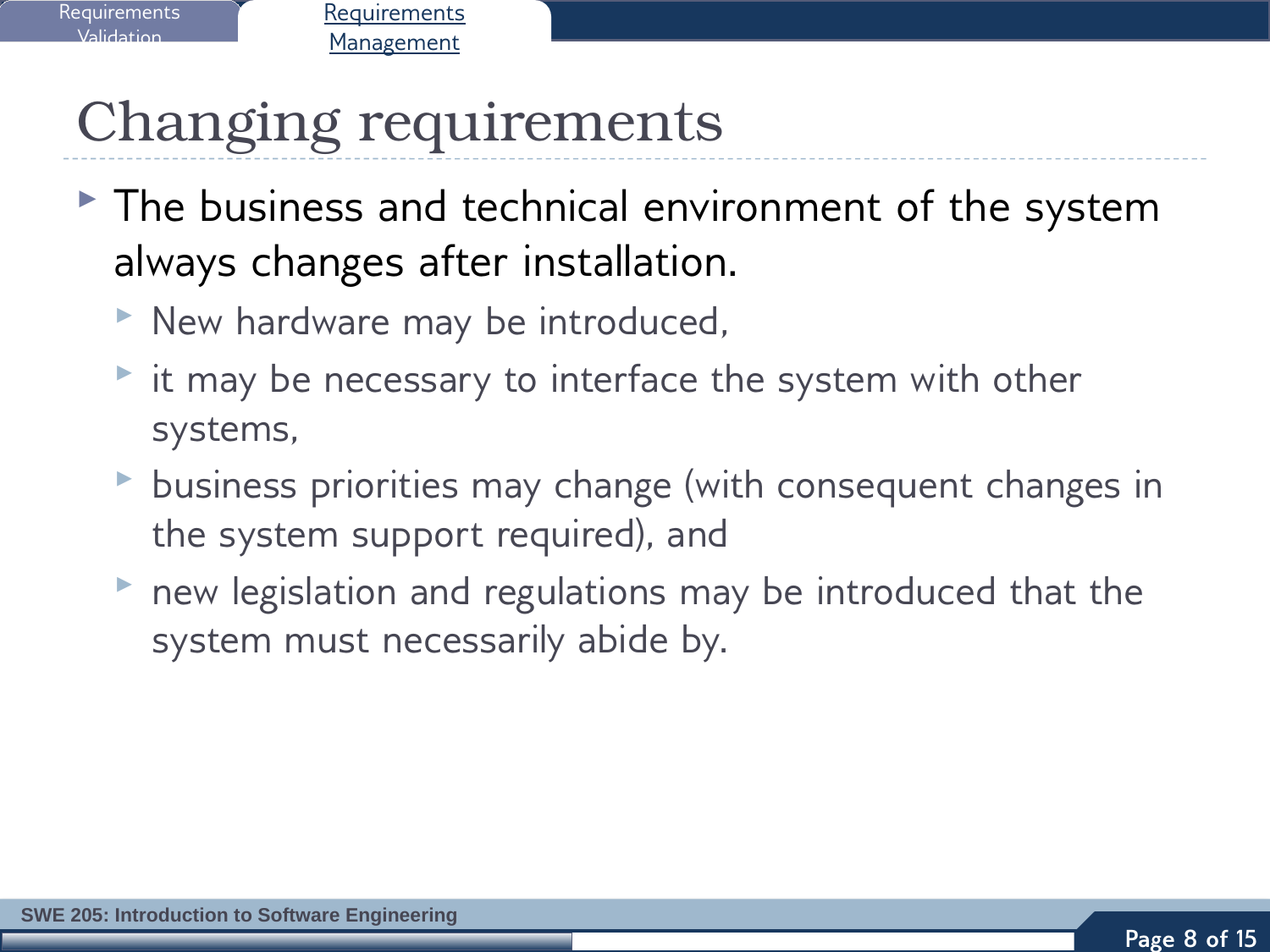

Requirements Validation
Requirements Management
# Changing requirements
The business and technical environment of the system always changes after installation.
New hardware may be introduced,
it may be necessary to interface the system with other systems,
business priorities may change (with consequent changes in the system support required), and
new legislation and regulations may be introduced that the system must necessarily abide by.

8
Page 8 of 15